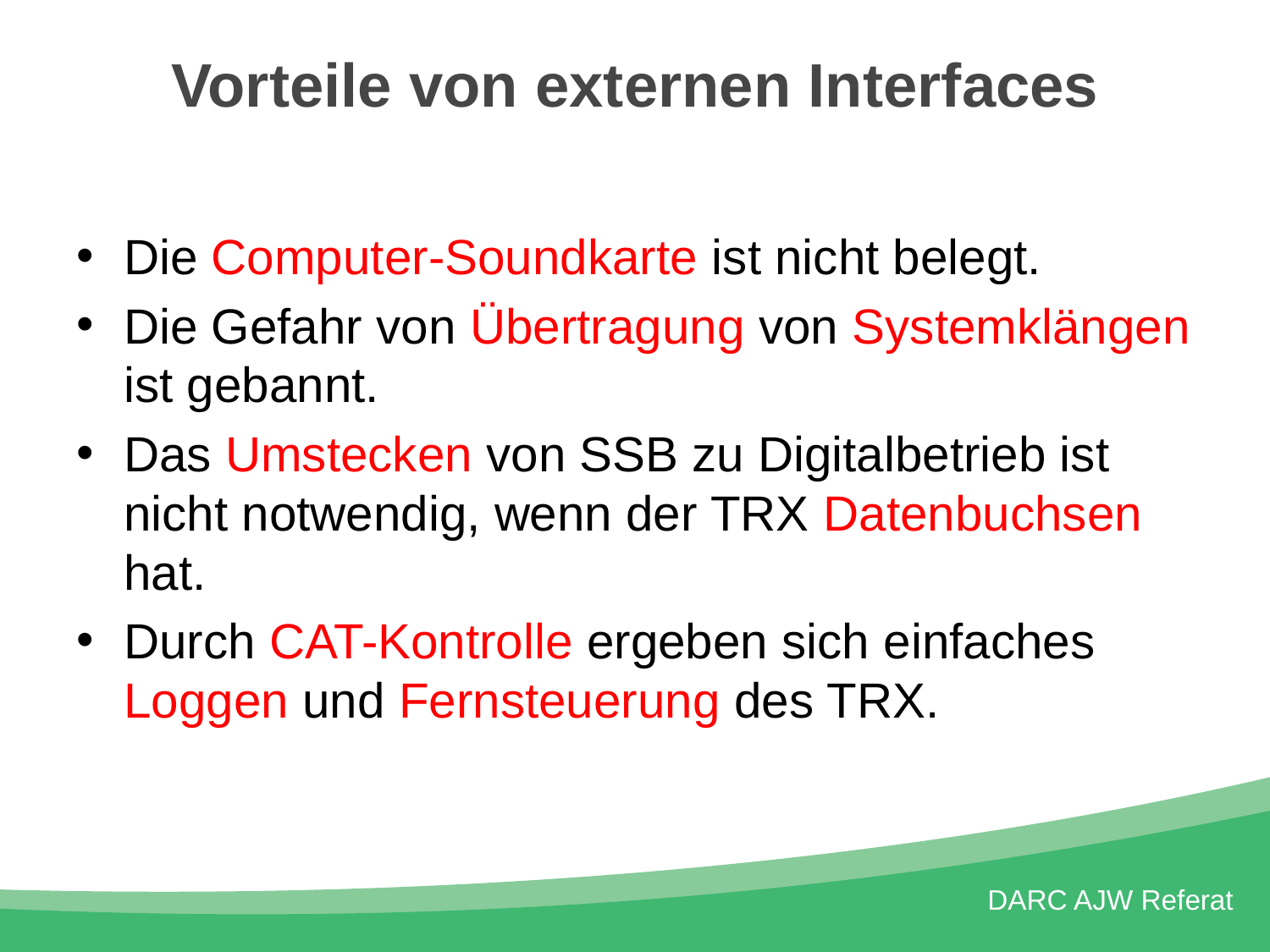

# Vorteile von externen Interfaces

Die Computer-Soundkarte ist nicht belegt.
Die Gefahr von Übertragung von Systemklängen ist gebannt.
Das Umstecken von SSB zu Digitalbetrieb ist nicht notwendig, wenn der TRX Datenbuchsen hat.
Durch CAT-Kontrolle ergeben sich einfaches Loggen und Fernsteuerung des TRX.